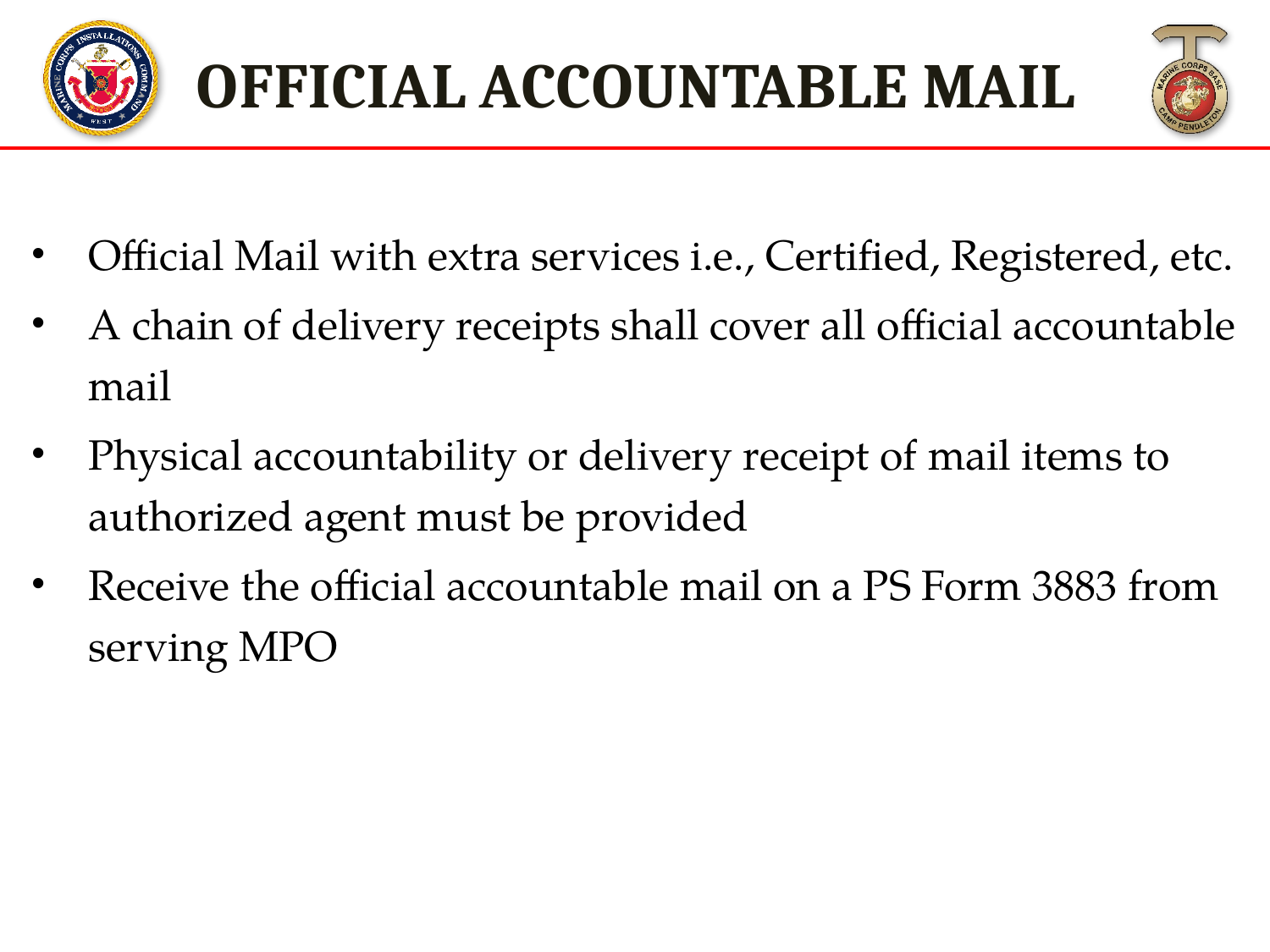

OFFICIAL ACCOUNTABLE MAIL
Official Mail with extra services i.e., Certified, Registered, etc.
A chain of delivery receipts shall cover all official accountable mail
Physical accountability or delivery receipt of mail items to authorized agent must be provided
Receive the official accountable mail on a PS Form 3883 from serving MPO